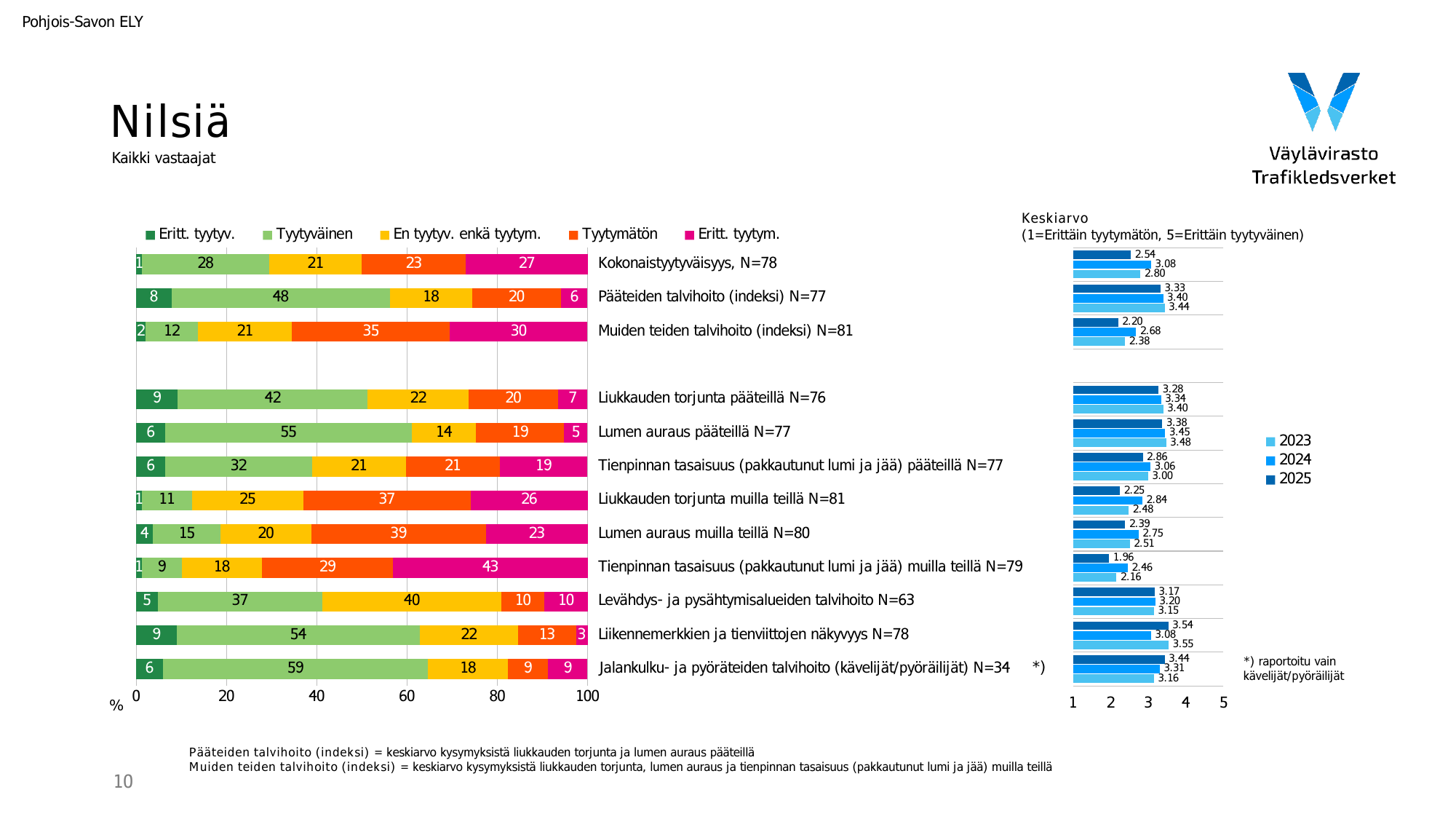

Pohjois-Savon ELY
# Nilsiä
Kaikki vastaajat
Keskiarvo
(1=Erittäin tyytymätön, 5=Erittäin tyytyväinen)

### Chart

| Category | Eritt. tyytyv. | Tyytyväinen | En tyytyv. enkä tyytym. | Tyytymätön | Eritt. tyytym. |
|---|---|---|---|---|---|
| Kokonaistyytyväisyys, N=78 | 1.282051 | 28.205128 | 20.512821 | 23.076923 | 26.923077 |
| Pääteiden talvihoito (indeksi) N=77 | 7.852016 | 48.325359 | 18.327067500000002 | 19.6086805 | 5.886876 |
| Muiden teiden talvihoito (indeksi) N=81 | 2.083463666666667 | 11.657290000000001 | 20.804292333333333 | 34.966986999999996 | 30.487967 |
|  | None | None | None | None | None |
| Liukkauden torjunta pääteillä N=76 | 9.210526 | 42.105263 | 22.368421 | 19.736842 | 6.578947 |
| Lumen auraus pääteillä N=77 | 6.493506 | 54.545455 | 14.285714 | 19.480519 | 5.194805 |
| Tienpinnan tasaisuus (pakkautunut lumi ja jää) pääteillä N=77 | 6.493506 | 32.467532 | 20.779221 | 20.779221 | 19.480519 |
| Liukkauden torjunta muilla teillä N=81 | 1.234568 | 11.111111 | 24.691358 | 37.037037 | 25.925926 |
| Lumen auraus muilla teillä N=80 | 3.75 | 15.0 | 20.0 | 38.75 | 22.5 |
| Tienpinnan tasaisuus (pakkautunut lumi ja jää) muilla teillä N=79 | 1.265823 | 8.860759 | 17.721519 | 29.113924 | 43.037975 |
| Levähdys- ja pysähtymisalueiden talvihoito N=63 | 4.761905 | 36.507937 | 39.68254 | 9.52381 | 9.52381 |
| Liikennemerkkien ja tienviittojen näkyvyys N=78 | 8.974359 | 53.846154 | 21.794872 | 12.820513 | 2.564103 |
| Jalankulku- ja pyöräteiden talvihoito (kävelijät/pyöräilijät) N=34 | 5.882353 | 58.823529 | 17.647059 | 8.823529 | 8.823529 |

### Chart

| Category | 2025 | 2024 | 2023 |
|---|---|---|---|
*) raportoitu vain
kävelijät/pyöräilijät
*)
%
Pääteiden talvihoito (indeksi) = keskiarvo kysymyksistä liukkauden torjunta ja lumen auraus pääteillä
Muiden teiden talvihoito (indeksi) = keskiarvo kysymyksistä liukkauden torjunta, lumen auraus ja tienpinnan tasaisuus (pakkautunut lumi ja jää) muilla teillä

10